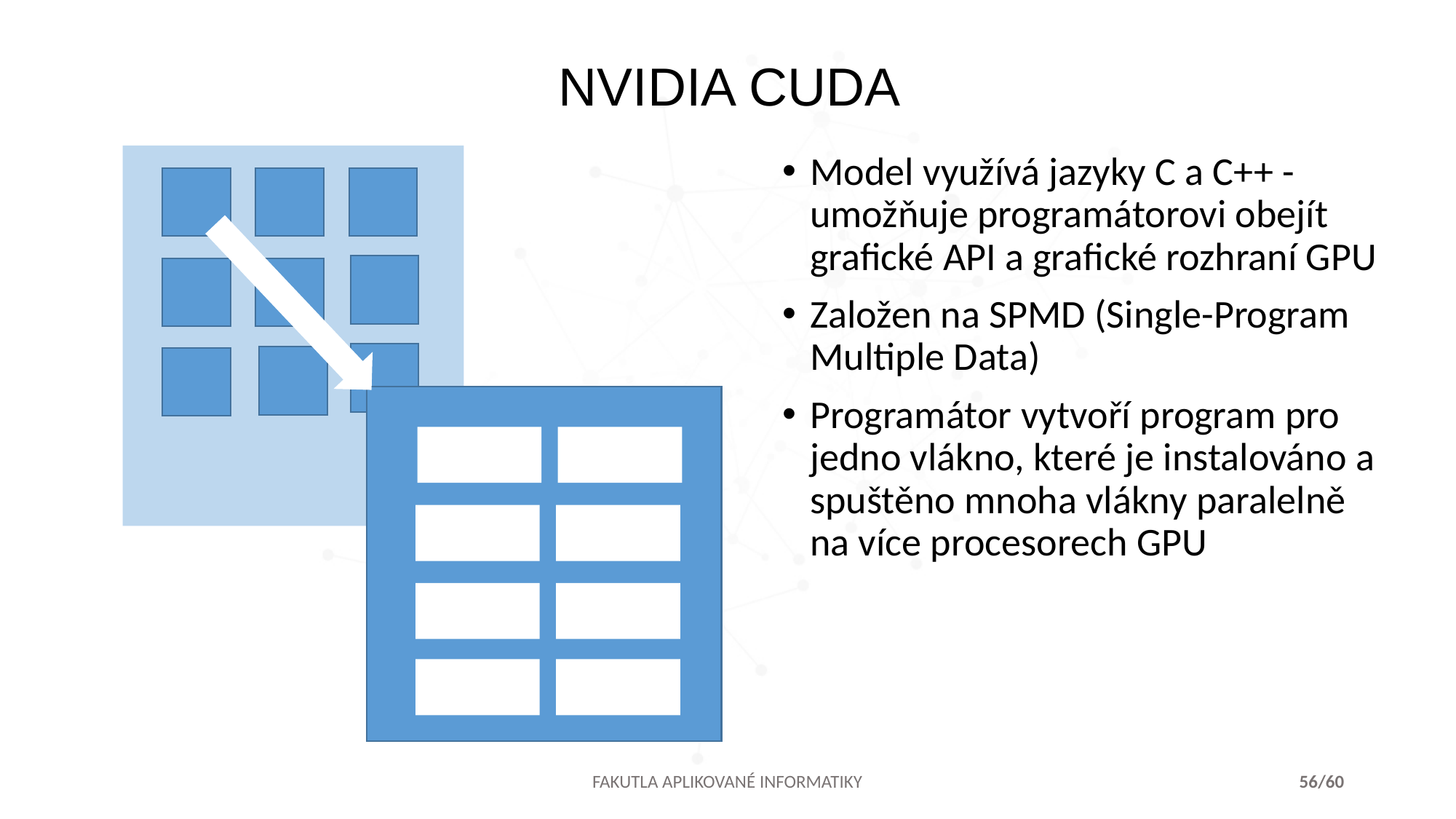

NVIDIA CUDA

Model využívá jazyky C a C++ - umožňuje programátorovi obejít grafické API a grafické rozhraní GPU
Založen na SPMD (Single-Program Multiple Data)
Programátor vytvoří program pro jedno vlákno, které je instalováno a spuštěno mnoha vlákny paralelně na více procesorech GPU

FAKUTLA APLIKOVANÉ INFORMATIKY
56/60